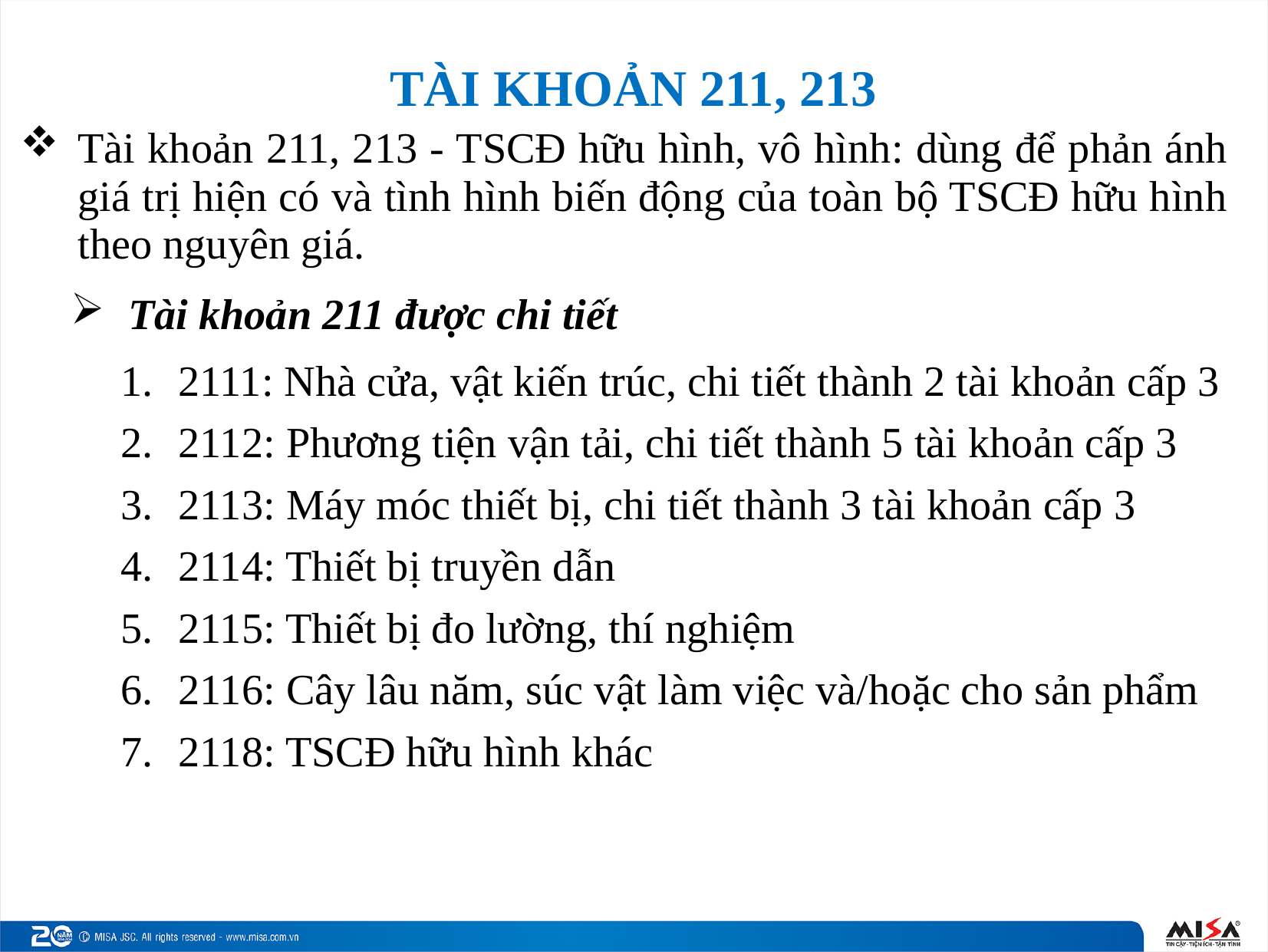

# TÀI KHOẢN 211, 213
Tài khoản 211, 213 - TSCĐ hữu hình, vô hình: dùng để phản ánh giá trị hiện có và tình hình biến động của toàn bộ TSCĐ hữu hình theo nguyên giá.
Tài khoản 211 được chi tiết
2111: Nhà cửa, vật kiến trúc, chi tiết thành 2 tài khoản cấp 3
2112: Phương tiện vận tải, chi tiết thành 5 tài khoản cấp 3
2113: Máy móc thiết bị, chi tiết thành 3 tài khoản cấp 3
2114: Thiết bị truyền dẫn
2115: Thiết bị đo lường, thí nghiệm
2116: Cây lâu năm, súc vật làm việc và/hoặc cho sản phẩm
2118: TSCĐ hữu hình khác